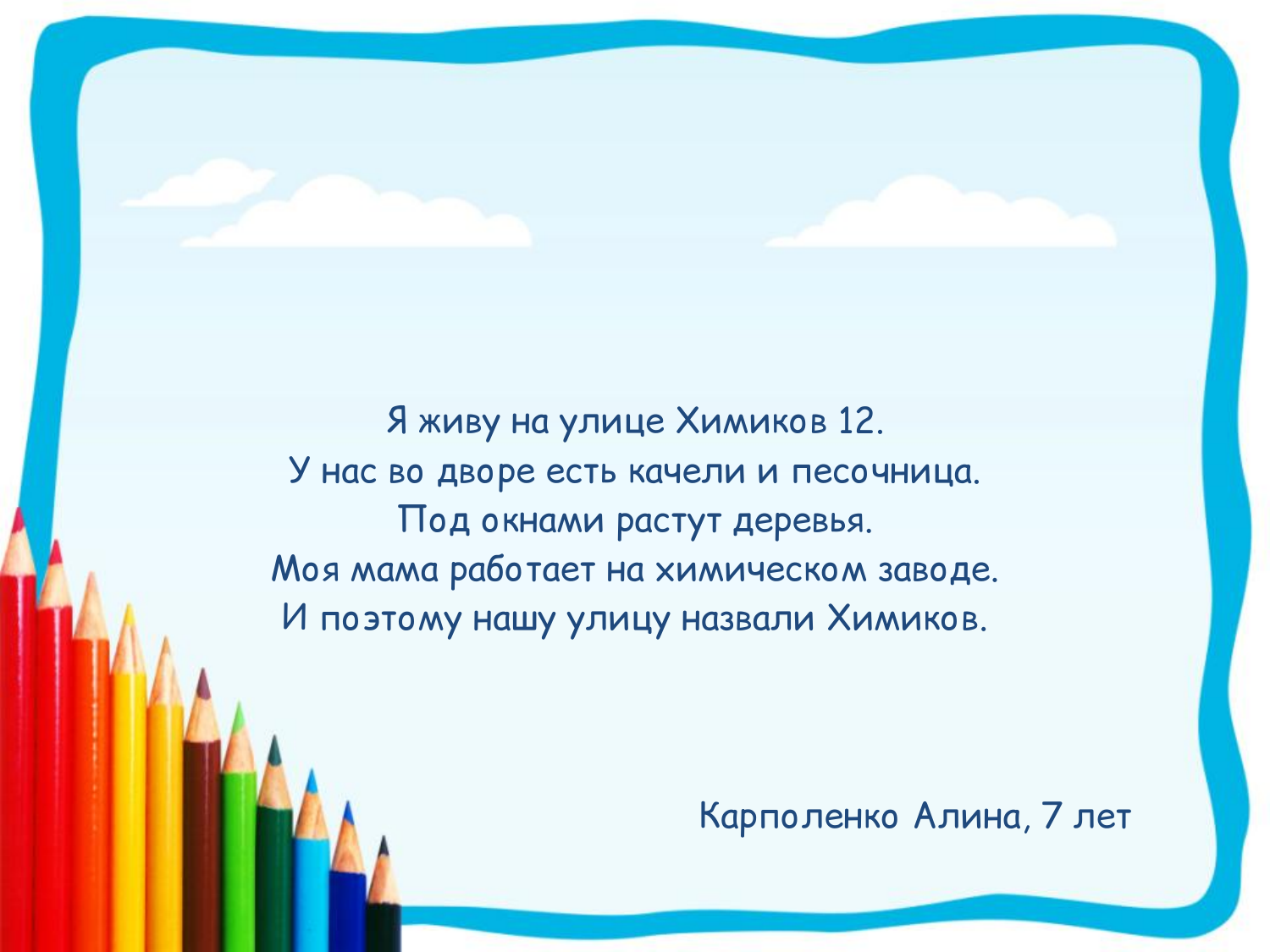

#

Я живу на улице Химиков 12.
У нас во дворе есть качели и песочница.
Под окнами растут деревья.
Моя мама работает на химическом заводе.
И поэтому нашу улицу назвали Химиков.

                                                     Карполенко Алина, 7 лет